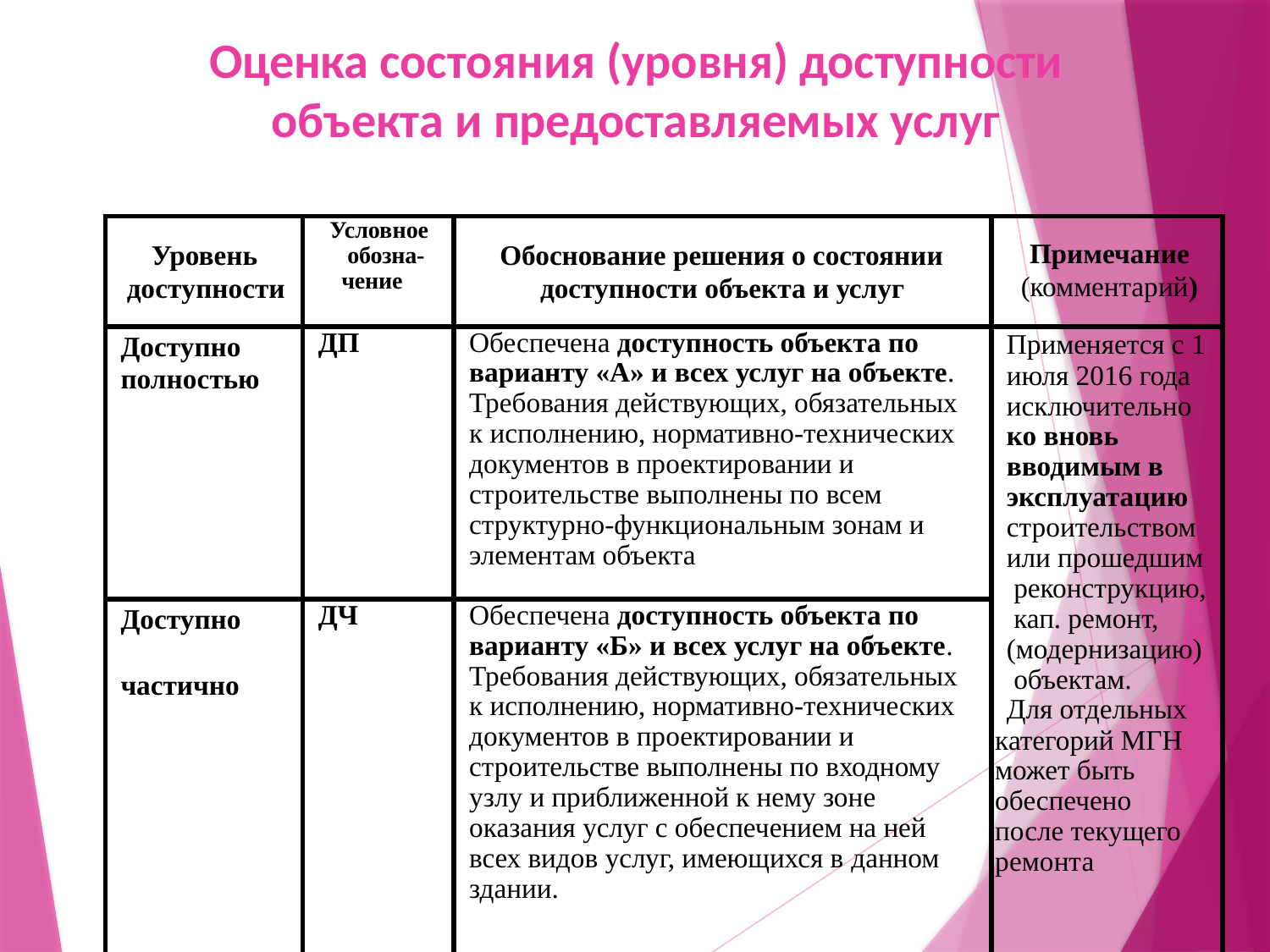

# Оценка состояния (уровня) доступности
объекта и предоставляемых услуг
| Уровень доступности | Условное обозна- чение | Обоснование решения о состоянии доступности объекта и услуг | Примечание (комментарий) |
| --- | --- | --- | --- |
| Доступно полностью | ДП | Обеспечена доступность объекта по варианту «А» и всех услуг на объекте. Требования действующих, обязательных к исполнению, нормативно-технических документов в проектировании и строительстве выполнены по всем структурно-функциональным зонам и элементам объекта | Применяется с 1 июля 2016 года исключительно ко вновь вводимым в эксплуатацию строительством или прошедшим реконструкцию, кап. ремонт, (модернизацию) объектам. Для отдельных категорий МГН может быть обеспечено после текущего ремонта |
| Доступно частично | ДЧ | Обеспечена доступность объекта по варианту «Б» и всех услуг на объекте. Требования действующих, обязательных к исполнению, нормативно-технических документов в проектировании и строительстве выполнены по входному узлу и приближенной к нему зоне оказания услуг с обеспечением на ней всех видов услуг, имеющихся в данном здании. |  |